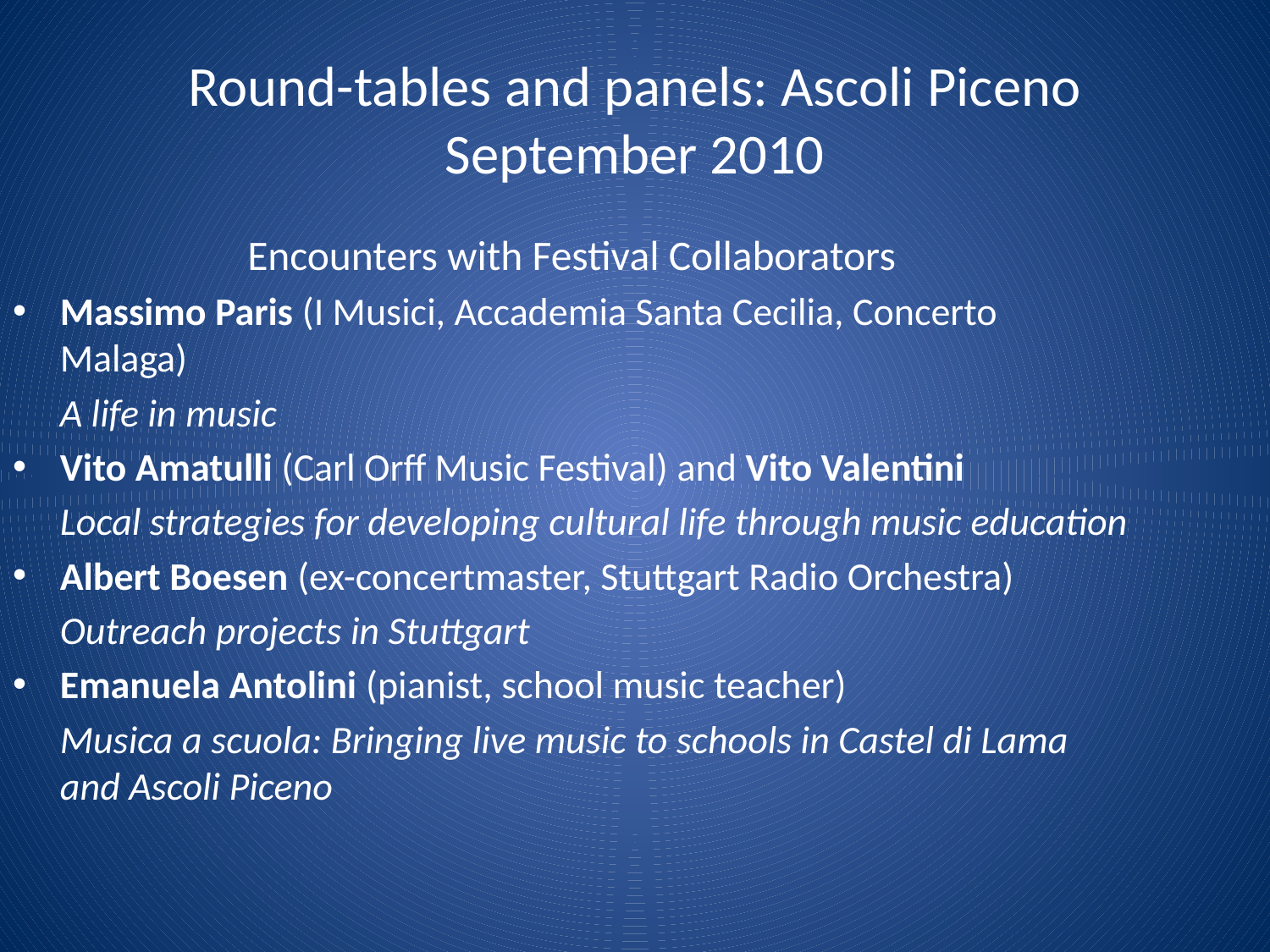

# Round-tables and panels: Ascoli Piceno September 2010
Encounters with Festival Collaborators
Massimo Paris (I Musici, Accademia Santa Cecilia, Concerto Malaga)
	A life in music
Vito Amatulli (Carl Orff Music Festival) and Vito Valentini
	Local strategies for developing cultural life through music education
Albert Boesen (ex-concertmaster, Stuttgart Radio Orchestra)
	Outreach projects in Stuttgart
Emanuela Antolini (pianist, school music teacher)
	Musica a scuola: Bringing live music to schools in Castel di Lama and Ascoli Piceno